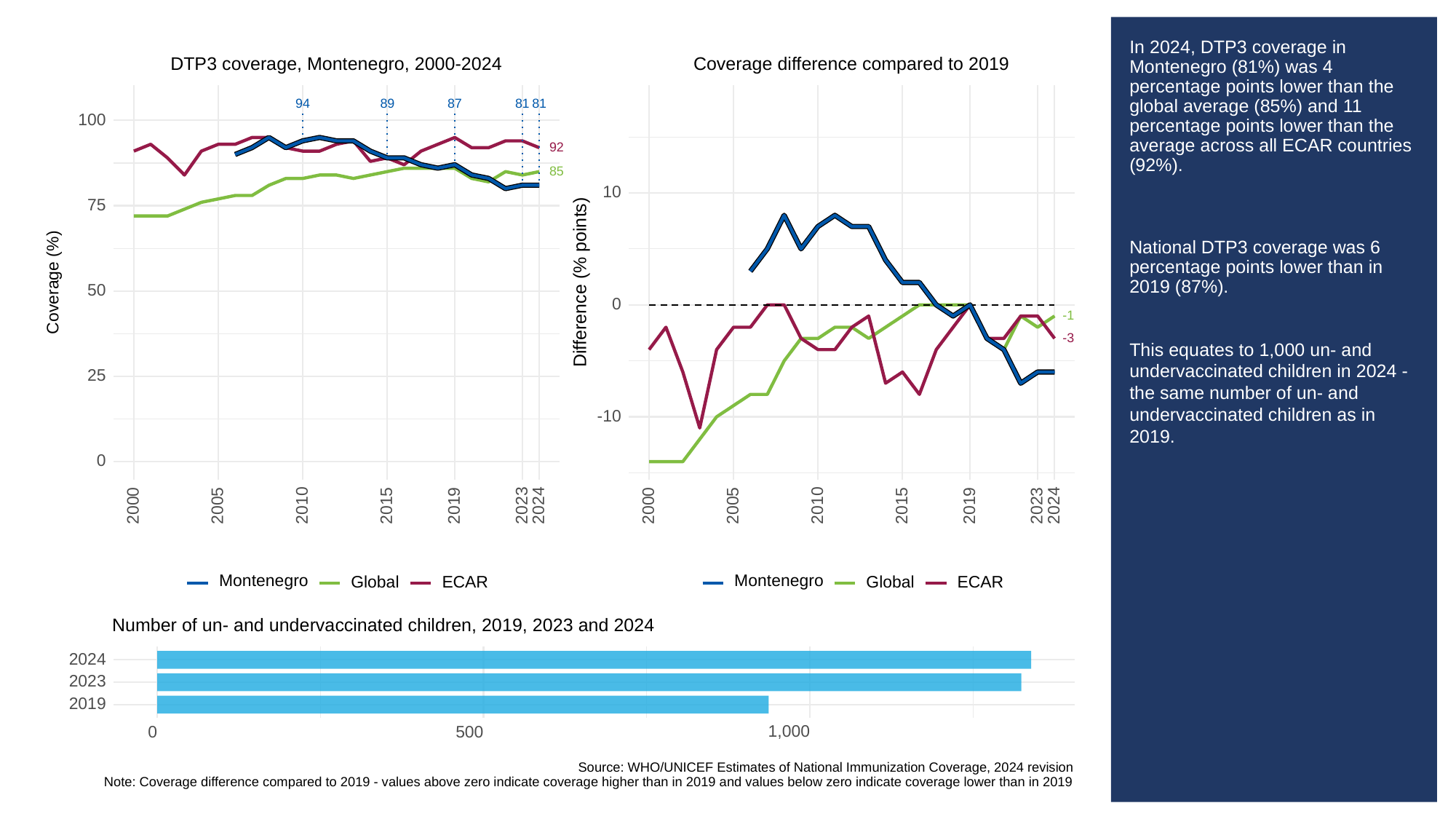

# In 2024, DTP3 coverage in Montenegro (81%) was 4 percentage points lower than the global average (85%) and 11 percentage points lower than the average across all ECAR countries (92%).

National DTP3 coverage was 6 percentage points lower than in 2019 (87%).

This equates to 1,000 un- and undervaccinated children in 2024 - the same number of un- and undervaccinated children as in 2019.

Coverage difference compared to 2019
DTP3 coverage, Montenegro, 2000-2024

94
89
87
81
81

100

92

85

10

75

Difference (% points)
Coverage (%)
50

0

-1
-3

25

-10

0

2023
2023
2000
2005
2010
2015
2019
2024
2000
2005
2010
2015
2019
2024
Montenegro
Montenegro
Global
ECAR
Global
ECAR

Number of un- and undervaccinated children, 2019, 2023 and 2024

2024

2023

2019

1,000
0
500
Source: WHO/UNICEF Estimates of National Immunization Coverage, 2024 revision
Note: Coverage difference compared to 2019 - values above zero indicate coverage higher than in 2019 and values below zero indicate coverage lower than in 2019